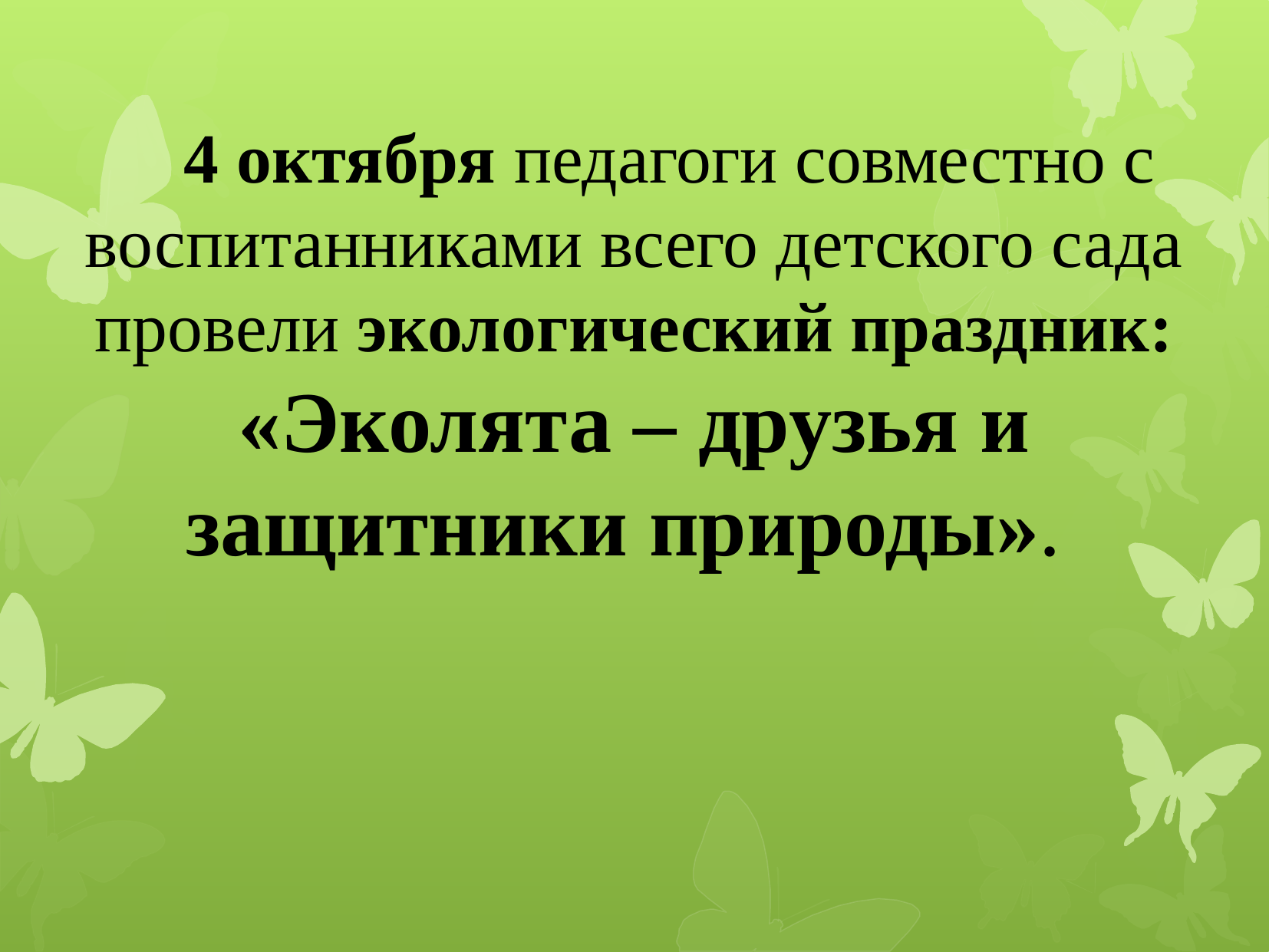

4 октября педагоги совместно с воспитанниками всего детского сада провели экологический праздник: «Эколята – друзья и защитники природы».